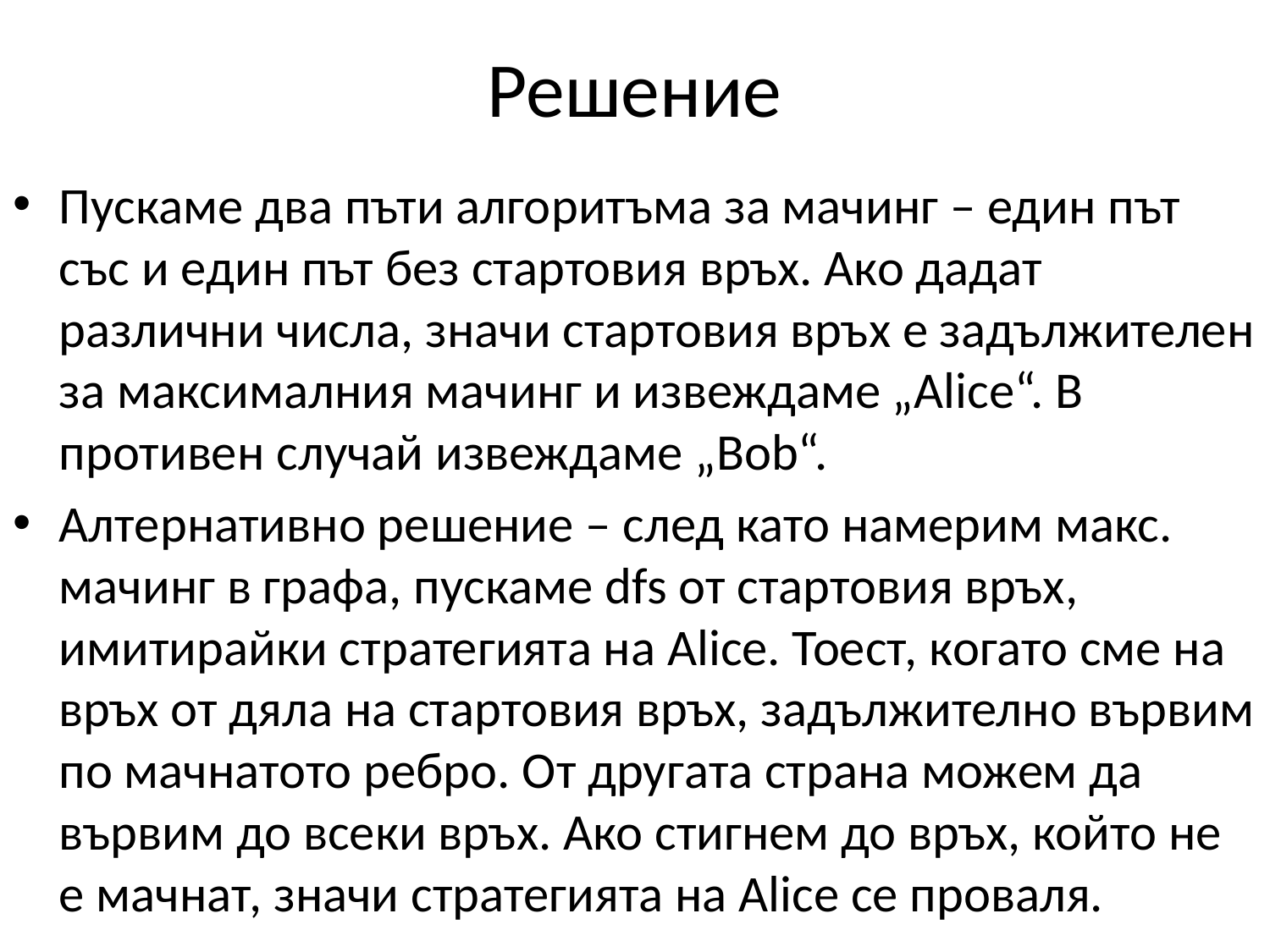

# Решение
Пускаме два пъти алгоритъма за мачинг – един път със и един път без стартовия връх. Ако дадат различни числа, значи стартовия връх е задължителен за максималния мачинг и извеждаме „Alice“. В противен случай извеждаме „Bob“.
Алтернативно решение – след като намерим макс. мачинг в графа, пускаме dfs от стартовия връх, имитирайки стратегията на Alice. Тоест, когато сме на връх от дяла на стартовия връх, задължително вървим по мачнатото ребро. От другата страна можем да вървим до всеки връх. Ако стигнем до връх, който не е мачнат, значи стратегията на Alice се проваля.